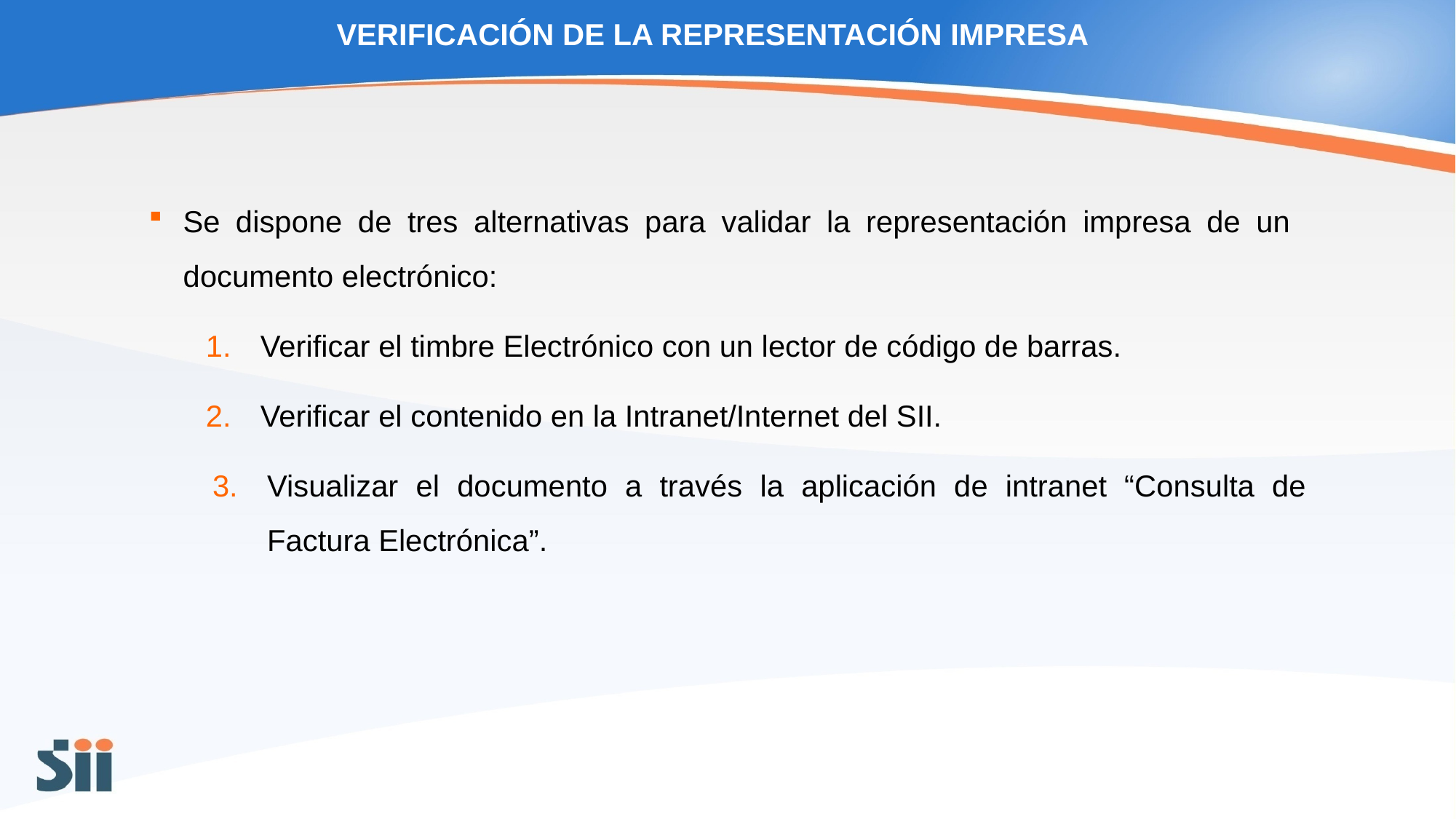

VERIFICACIÓN DE LA REPRESENTACIÓN IMPRESA
Se dispone de tres alternativas para validar la representación impresa de un  documento electrónico:
Verificar el timbre Electrónico con un lector de código de barras.
Verificar el contenido en la Intranet/Internet del SII.
Visualizar el documento a través la aplicación de intranet “Consulta de Factura Electrónica”.